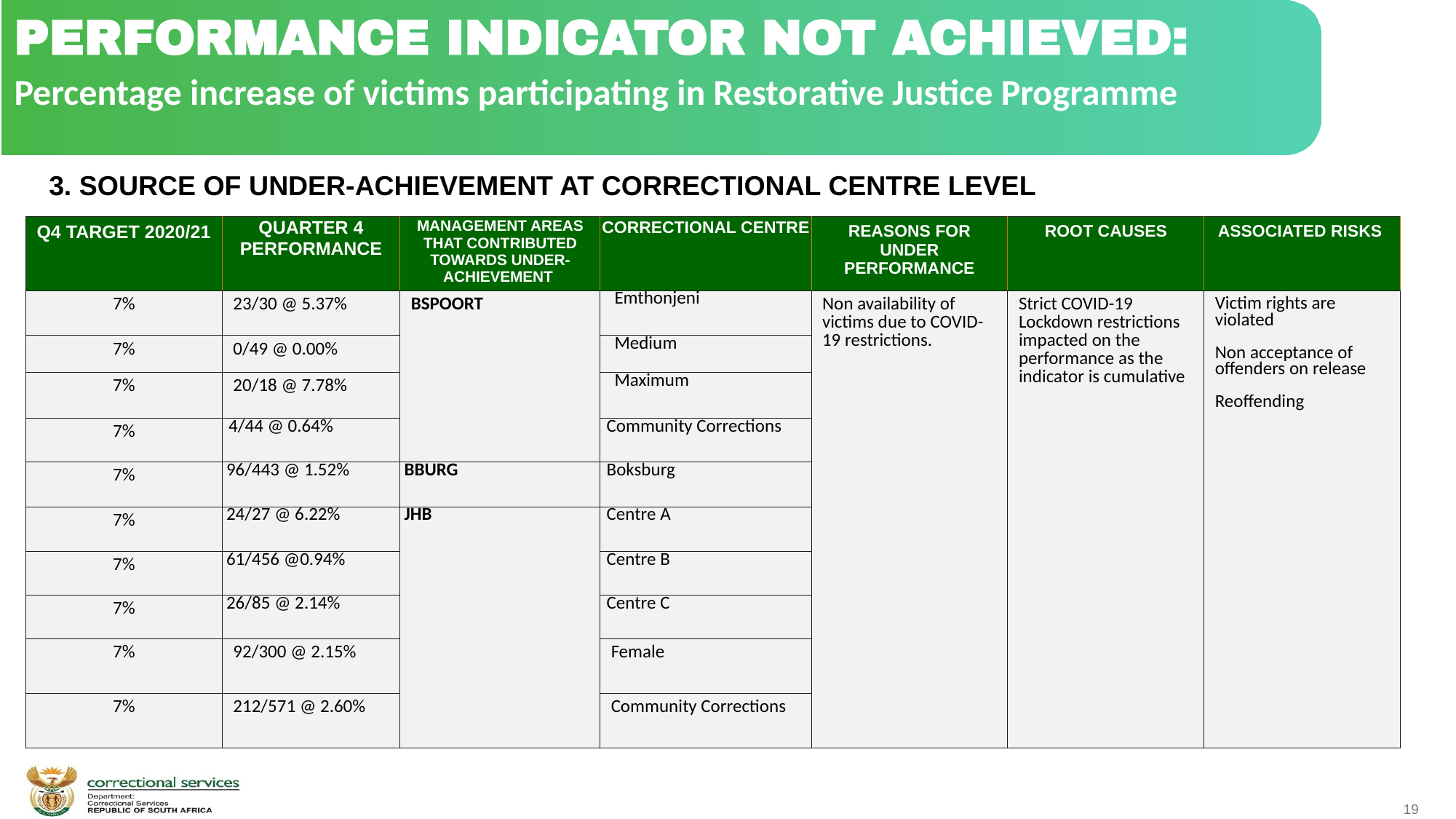

PERFORMANCE INDICATOR NOT ACHIEVED:
Percentage increase of victims participating in Restorative Justice Programme
     3. SOURCE OF UNDER-ACHIEVEMENT AT CORRECTIONAL CENTRE LEVEL
| Q4 TARGET 2020/21 | QUARTER 4 PERFORMANCE | MANAGEMENT AREAS THAT CONTRIBUTED TOWARDS UNDER-ACHIEVEMENT | CORRECTIONAL CENTRE | REASONS FOR UNDER PERFORMANCE | ROOT CAUSES | ASSOCIATED RISKS |
| --- | --- | --- | --- | --- | --- | --- |
| 7% | 23/30 @ 5.37% | BSPOORT | Emthonjeni | Non availability of victims due to COVID-19 restrictions. | Strict COVID-19 Lockdown restrictions impacted on the performance as the indicator is cumulative | Victim rights are violated Non acceptance of offenders on release Reoffending |
| 7% | 0/49 @ 0.00% |  | Medium |  |  |  |
| 7% | 20/18 @ 7.78% |  | Maximum |  |  |  |
| 7% | 4/44 @ 0.64% |  | Community Corrections |  |  |  |
| 7% | 96/443 @ 1.52% | BBURG | Boksburg |  |  |  |
| 7% | 24/27 @ 6.22% | JHB | Centre A |  |  |  |
| 7% | 61/456 @0.94% |  | Centre B |  |  |  |
| 7% | 26/85 @ 2.14% |  | Centre C |  |  |  |
| 7% | 92/300 @ 2.15% |  | Female |  |  |  |
| 7% | 212/571 @ 2.60% |  | Community Corrections |  |  |  |